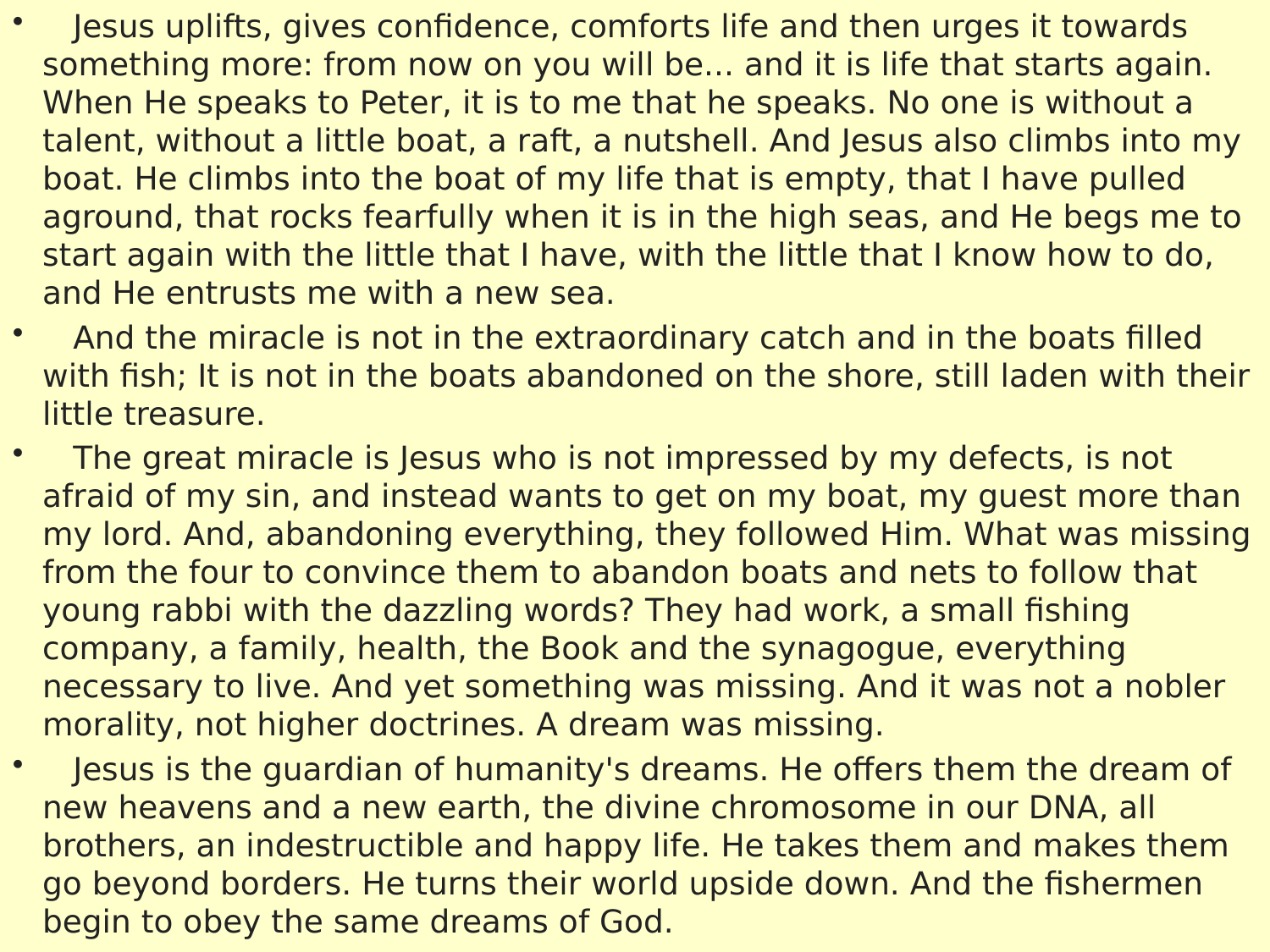

Jesus uplifts, gives confidence, comforts life and then urges it towards something more: from now on you will be... and it is life that starts again. When He speaks to Peter, it is to me that he speaks. No one is without a talent, without a little boat, a raft, a nutshell. And Jesus also climbs into my boat. He climbs into the boat of my life that is empty, that I have pulled aground, that rocks fearfully when it is in the high seas, and He begs me to start again with the little that I have, with the little that I know how to do, and He entrusts me with a new sea.
   And the miracle is not in the extraordinary catch and in the boats filled with fish; It is not in the boats abandoned on the shore, still laden with their little treasure.
   The great miracle is Jesus who is not impressed by my defects, is not afraid of my sin, and instead wants to get on my boat, my guest more than my lord. And, abandoning everything, they followed Him. What was missing from the four to convince them to abandon boats and nets to follow that young rabbi with the dazzling words? They had work, a small fishing company, a family, health, the Book and the synagogue, everything necessary to live. And yet something was missing. And it was not a nobler morality, not higher doctrines. A dream was missing.
   Jesus is the guardian of humanity's dreams. He offers them the dream of new heavens and a new earth, the divine chromosome in our DNA, all brothers, an indestructible and happy life. He takes them and makes them go beyond borders. He turns their world upside down. And the fishermen begin to obey the same dreams of God.